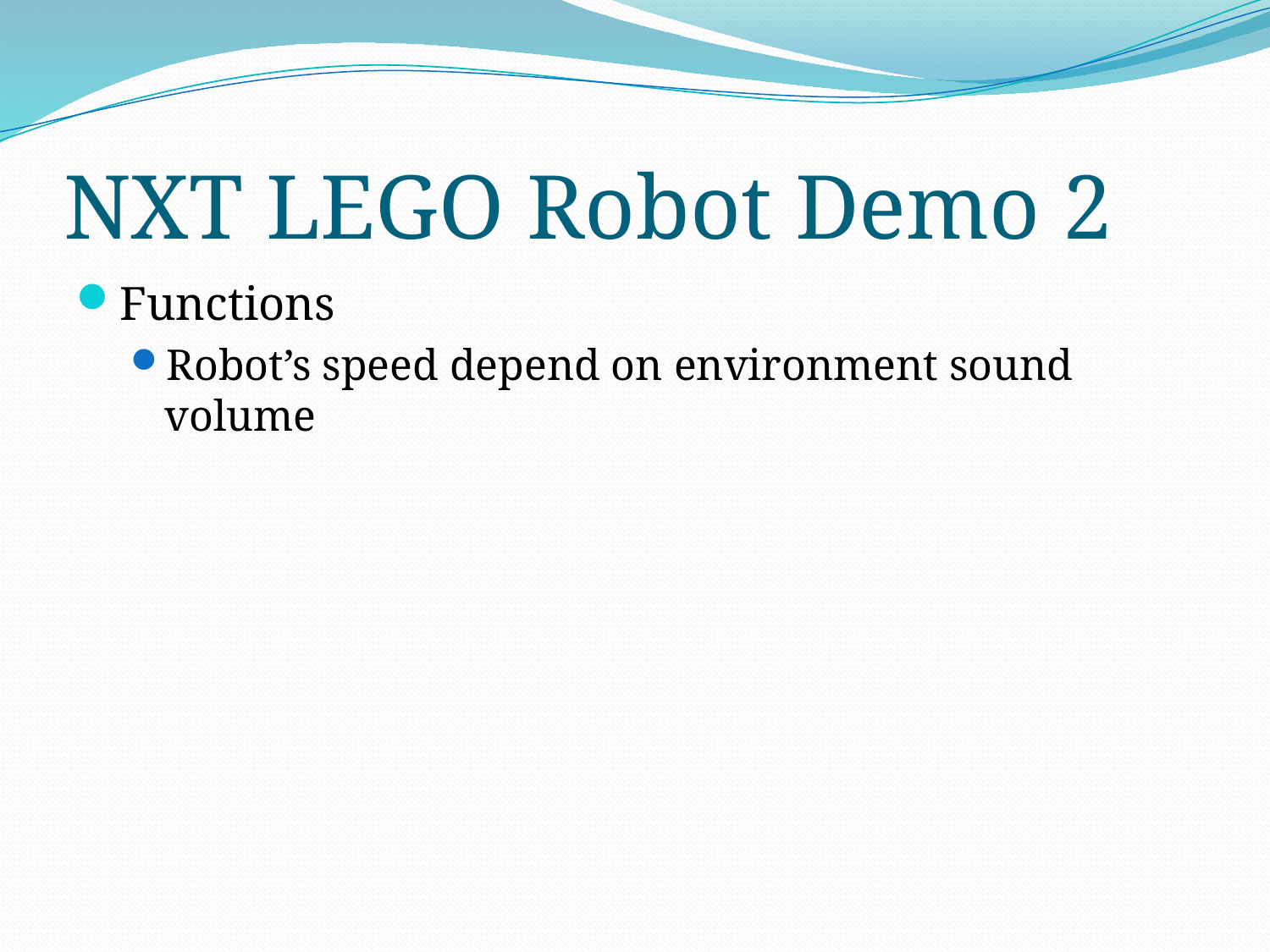

# NXT LEGO Robot Demo 2
Functions
Robot’s speed depend on environment sound volume